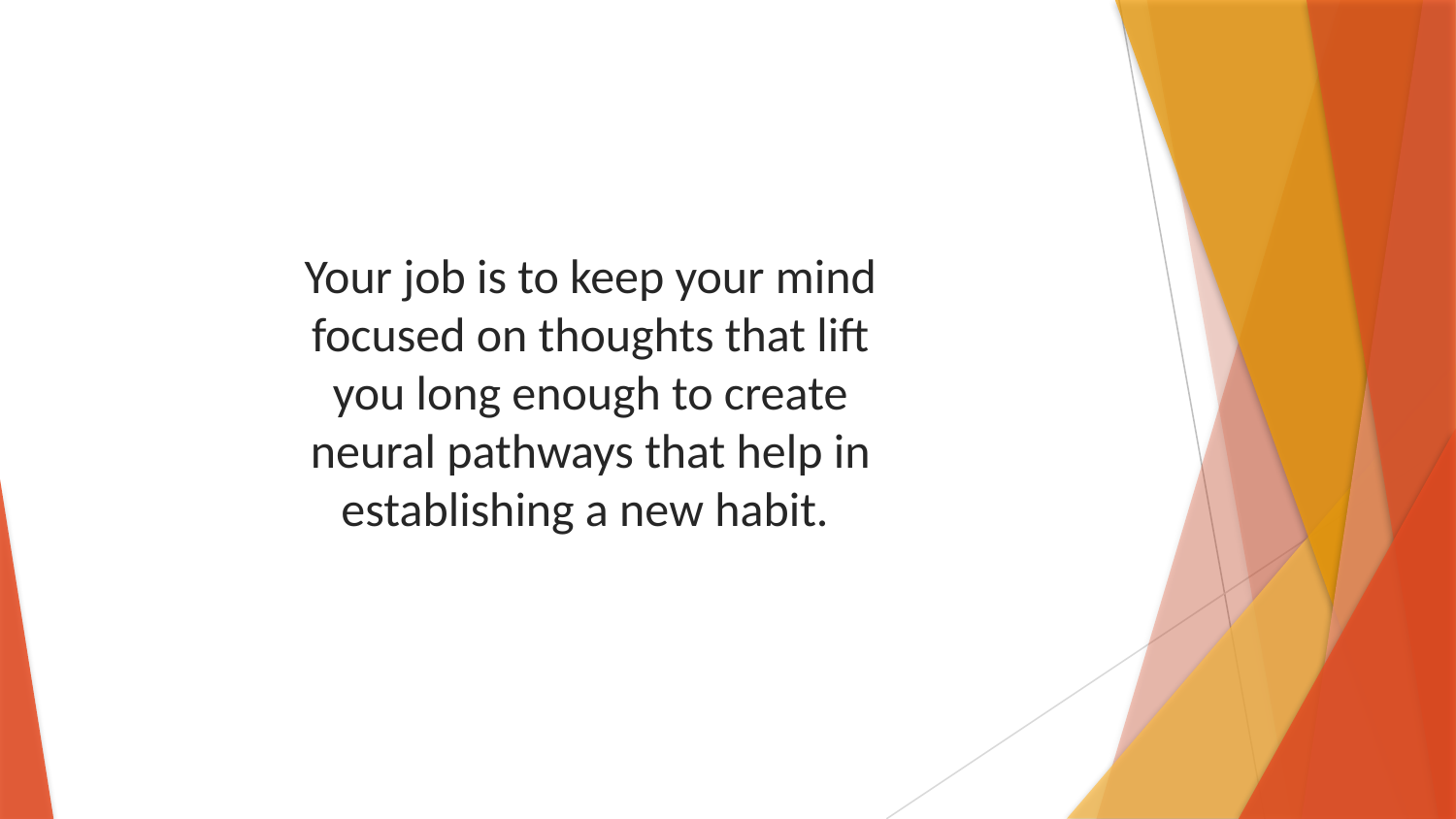

Your job is to keep your mind focused on thoughts that lift you long enough to create neural pathways that help in establishing a new habit.